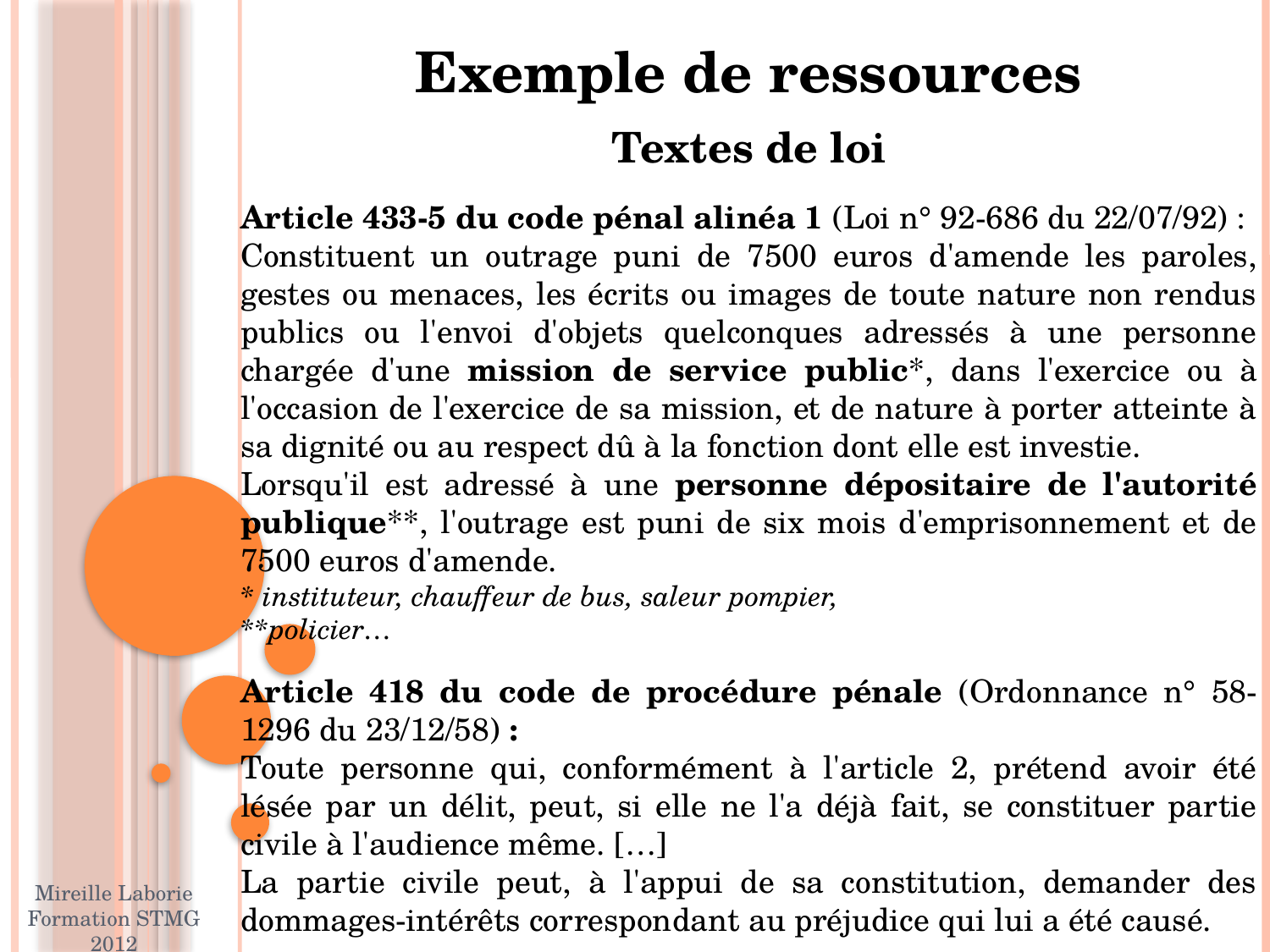

Exemple de ressources
Textes de loi

Article 433-5 du code pénal alinéa 1 (Loi n° 92-686 du 22/07/92) :
Constituent un outrage puni de 7500 euros d'amende les paroles, gestes ou menaces, les écrits ou images de toute nature non rendus publics ou l'envoi d'objets quelconques adressés à une personne chargée d'une mission de service public*, dans l'exercice ou à l'occasion de l'exercice de sa mission, et de nature à porter atteinte à sa dignité ou au respect dû à la fonction dont elle est investie.
Lorsqu'il est adressé à une personne dépositaire de l'autorité publique**, l'outrage est puni de six mois d'emprisonnement et de 7500 euros d'amende.
* instituteur, chauffeur de bus, saleur pompier,
**policier…

Article 418 du code de procédure pénale (Ordonnance n° 58-1296 du 23/12/58) :
Toute personne qui, conformément à l'article 2, prétend avoir été lésée par un délit, peut, si elle ne l'a déjà fait, se constituer partie civile à l'audience même. […]
La partie civile peut, à l'appui de sa constitution, demander des dommages-intérêts correspondant au préjudice qui lui a été causé.

Mireille Laborie
Formation STMG
2012